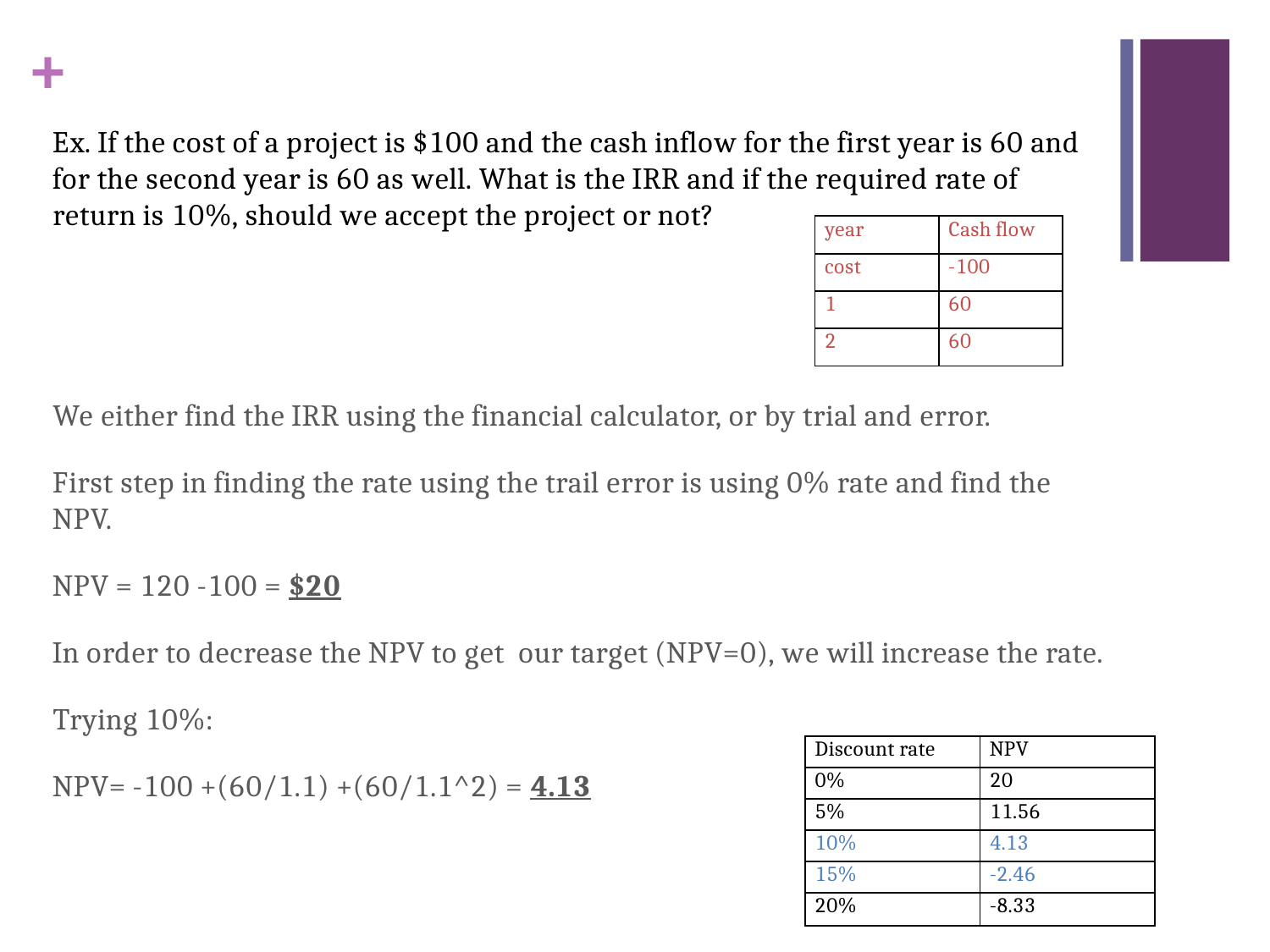

Ex. If the cost of a project is $100 and the cash inflow for the first year is 60 and for the second year is 60 as well. What is the IRR and if the required rate of return is 10%, should we accept the project or not?

We either find the IRR using the financial calculator, or by trial and error.
First step in finding the rate using the trail error is using 0% rate and find the NPV.
NPV = 120 -100 = $20
In order to decrease the NPV to get  our target (NPV=0), we will increase the rate.
Trying 10%:
NPV= -100 +(60/1.1) +(60/1.1^2) = 4.13

| year | Cash flow |
| --- | --- |
| cost | -100 |
| 1 | 60 |
| 2 | 60 |
| Discount rate | NPV |
| --- | --- |
| 0% | 20 |
| 5% | 11.56 |
| 10% | 4.13 |
| 15% | -2.46 |
| 20% | -8.33 |